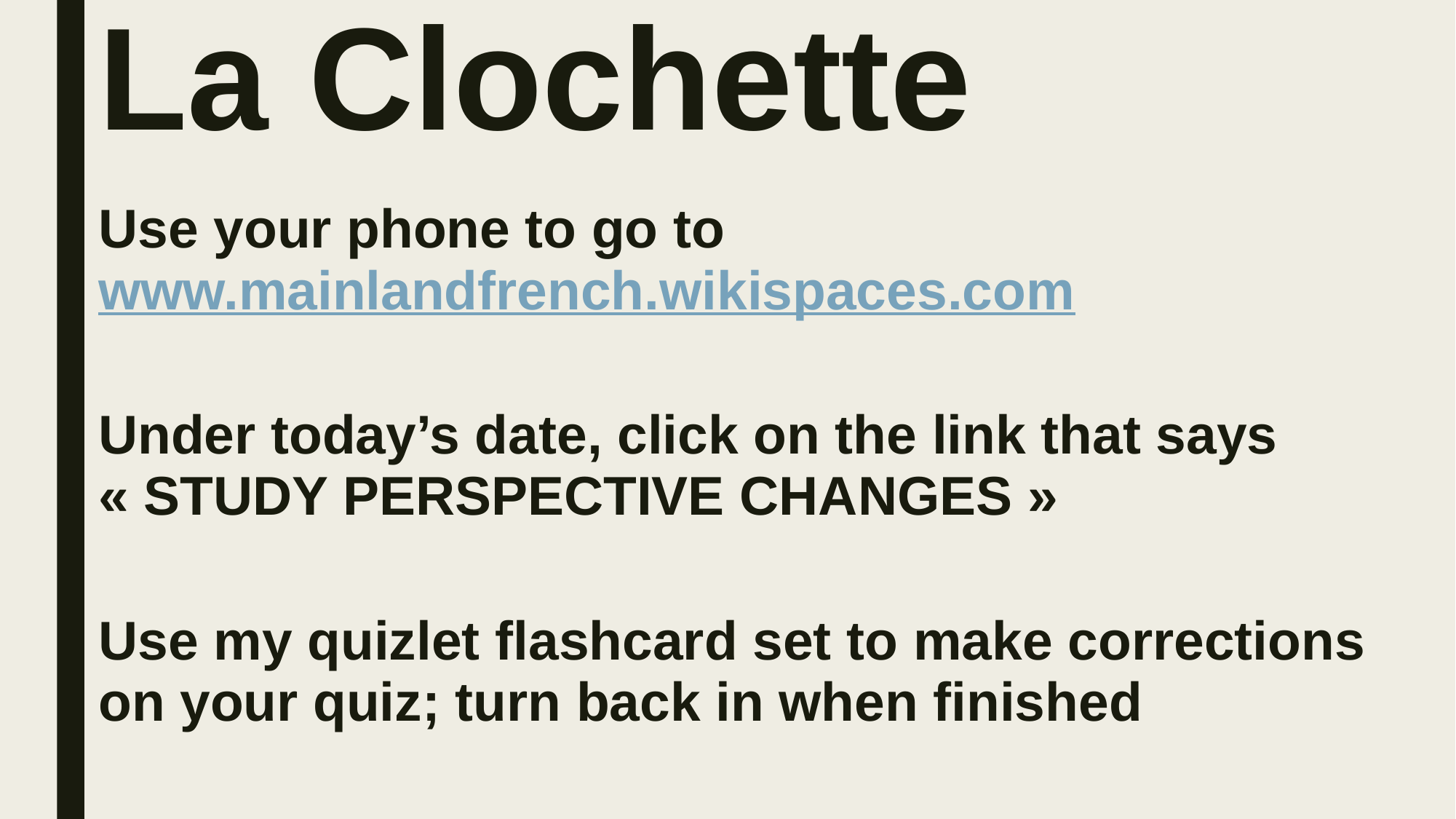

# La Clochette
Use your phone to go to www.mainlandfrench.wikispaces.com

Under today’s date, click on the link that says « STUDY PERSPECTIVE CHANGES »

Use my quizlet flashcard set to make corrections on your quiz; turn back in when finished